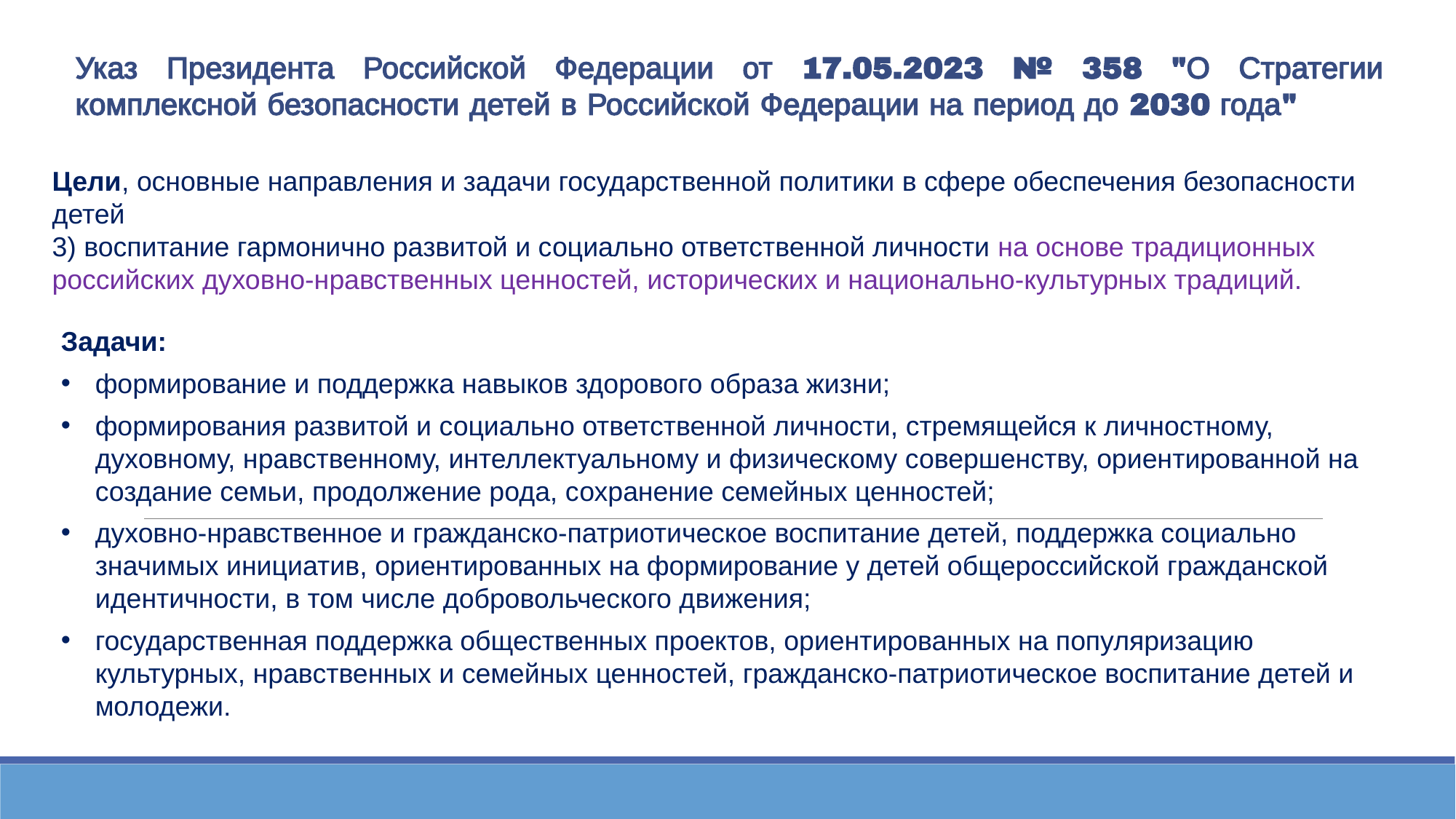

Указ Президента Российской Федерации от 17.05.2023 № 358 "О Стратегии комплексной безопасности детей в Российской Федерации на период до 2030 года"
Цели, основные направления и задачи государственной политики в сфере обеспечения безопасности детей
3) воспитание гармонично развитой и социально ответственной личности на основе традиционных российских духовно-нравственных ценностей, исторических и национально-культурных традиций.
Задачи:
формирование и поддержка навыков здорового образа жизни;
формирования развитой и социально ответственной личности, стремящейся к личностному, духовному, нравственному, интеллектуальному и физическому совершенству, ориентированной на создание семьи, продолжение рода, сохранение семейных ценностей;
духовно-нравственное и гражданско-патриотическое воспитание детей, поддержка социально значимых инициатив, ориентированных на формирование у детей общероссийской гражданской идентичности, в том числе добровольческого движения;
государственная поддержка общественных проектов, ориентированных на популяризацию культурных, нравственных и семейных ценностей, гражданско-патриотическое воспитание детей и молодежи.